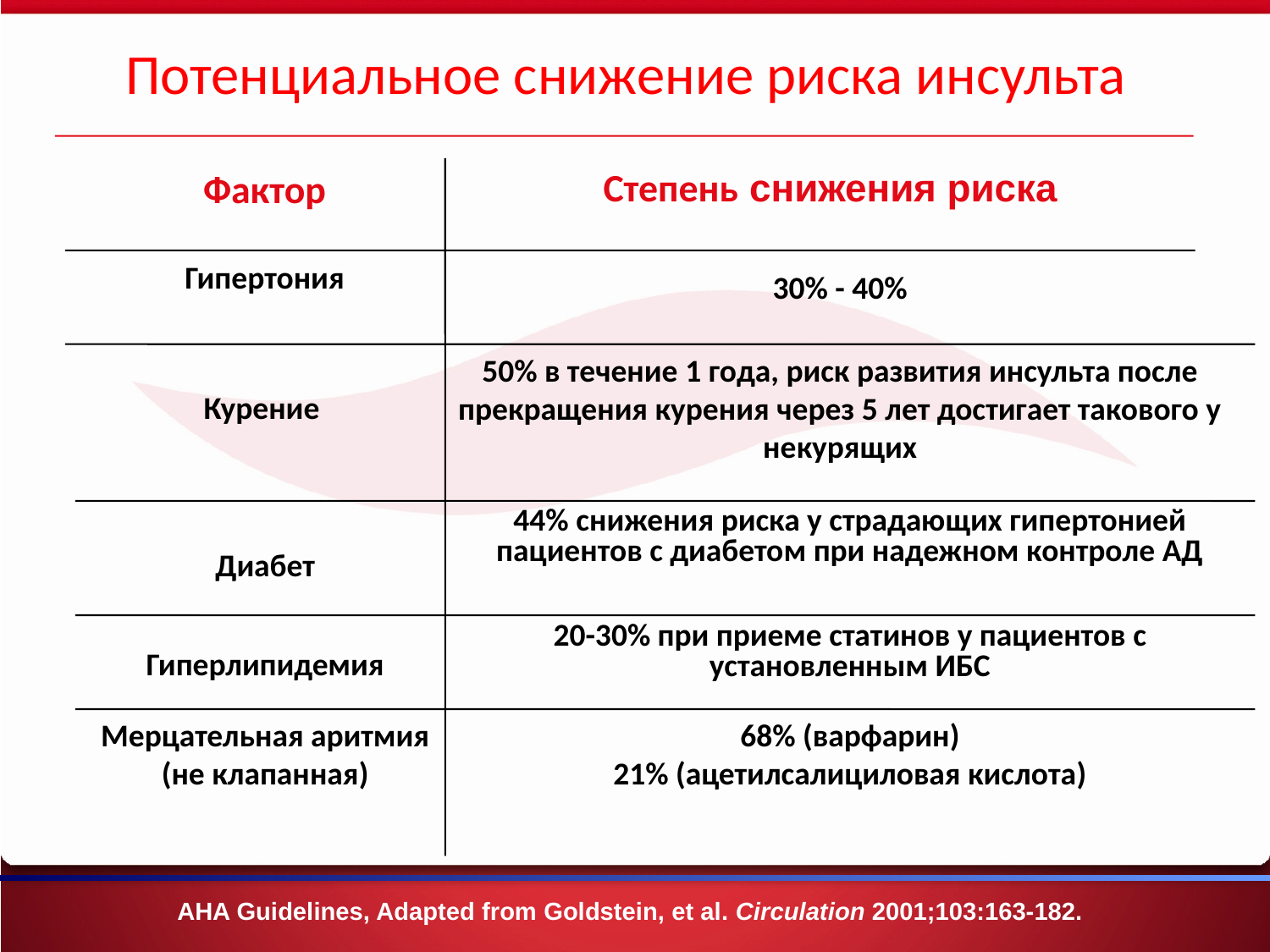

Потенциальное снижение риска инсульта

Фактор
Степень снижения риска

Гипертония
30% - 40%

50% в течение 1 года, риск развития инсульта после прекращения курения через 5 лет достигает такового у некурящих

Курение

44% снижения риска у страдающих гипертонией пациентов с диабетом при надежном контроле АД

Диабет

20-30% при приеме статинов у пациентов с установленным ИБС

Гиперлипидемия
Мерцательная аритмия
(не клапанная)

68% (варфарин)
21% (ацетилсалициловая кислота)

AHA Guidelines, Adapted from Goldstein, et al. Circulation 2001;103:163-182.